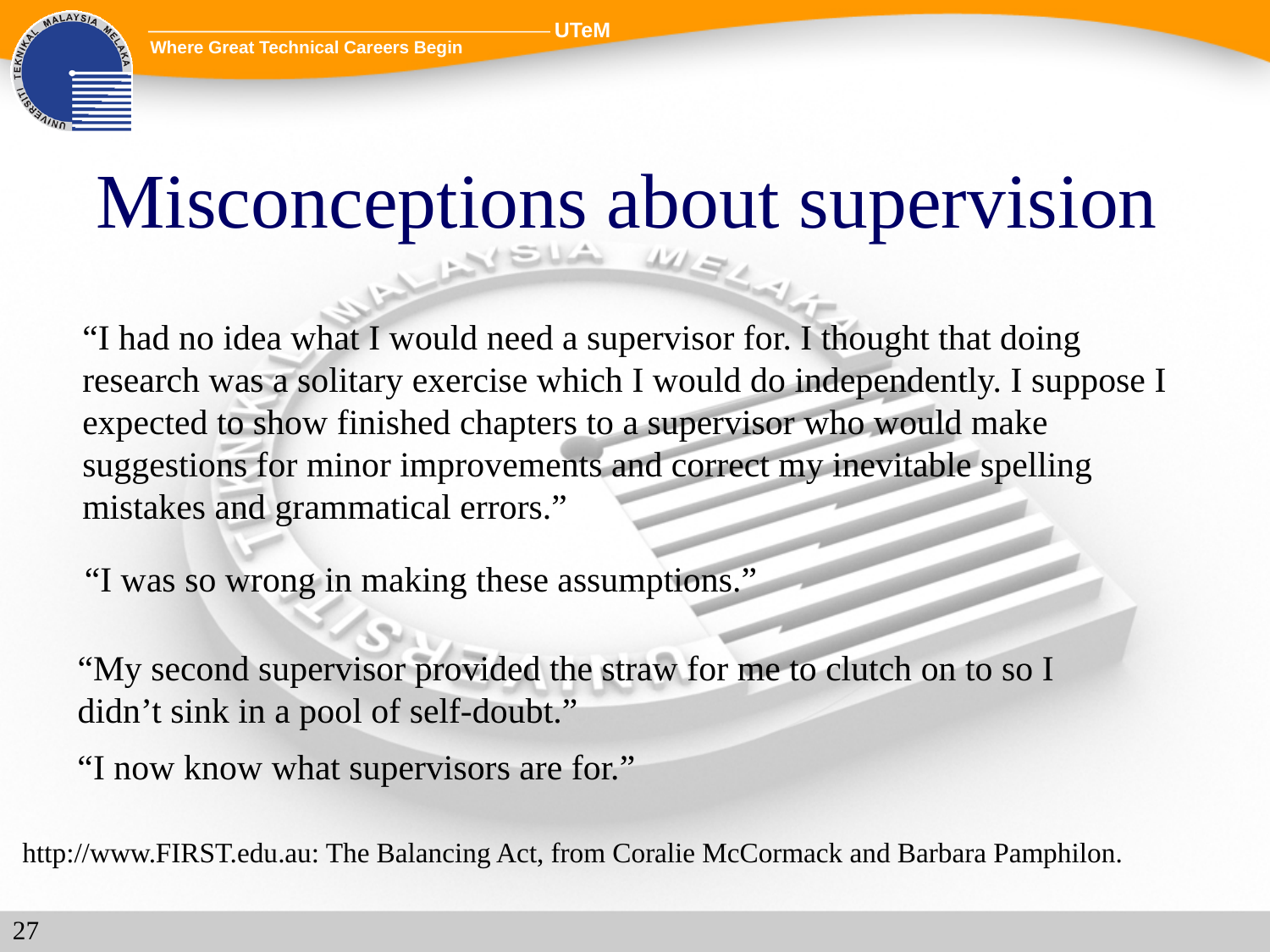

Misconceptions about supervision
“I had no idea what I would need a supervisor for. I thought that doing research was a solitary exercise which I would do independently. I suppose I expected to show finished chapters to a supervisor who would make suggestions for minor improvements and correct my inevitable spelling mistakes and grammatical errors.”
“I was so wrong in making these assumptions.”
“My second supervisor provided the straw for me to clutch on to so I didn’t sink in a pool of self-doubt.”
“I now know what supervisors are for.”
http://www.FIRST.edu.au: The Balancing Act, from Coralie McCormack and Barbara Pamphilon.